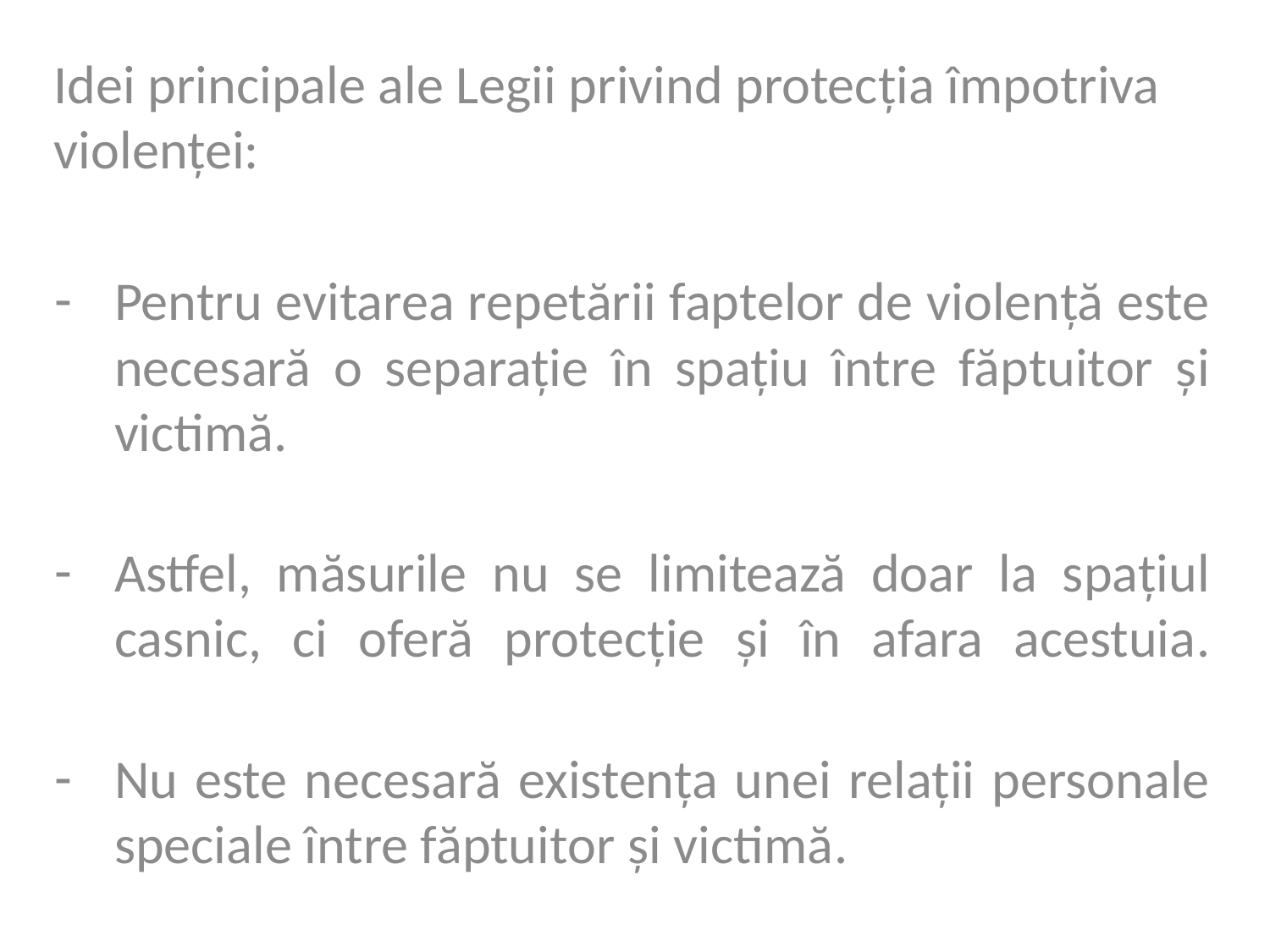

Idei principale ale Legii privind protecția împotriva violenței:

Pentru evitarea repetării faptelor de violență este necesară o separație în spațiu între făptuitor și victimă.
Astfel, măsurile nu se limitează doar la spațiul casnic, ci oferă protecție și în afara acestuia.
Nu este necesară existența unei relații personale speciale între făptuitor și victimă.